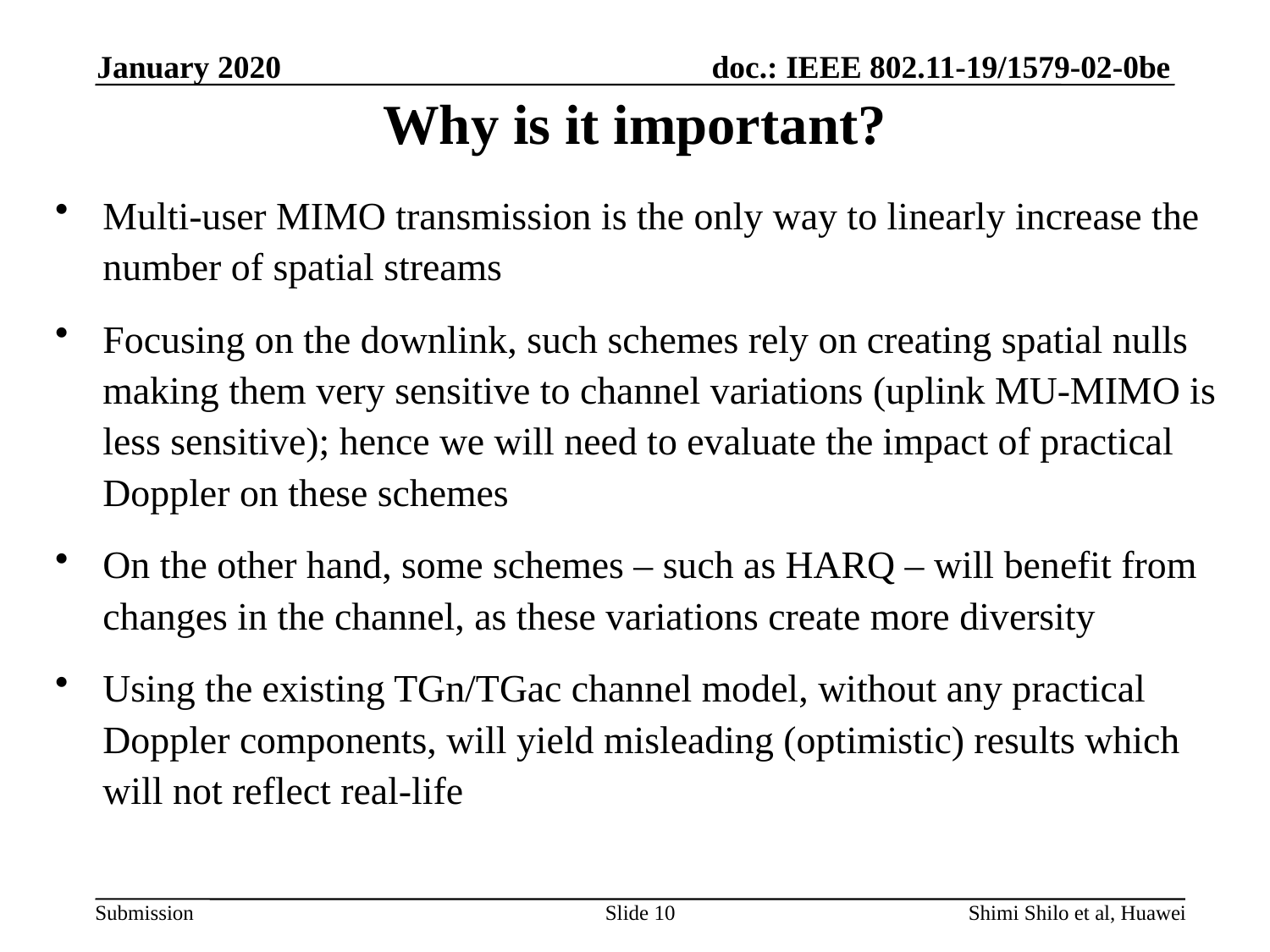

January 2020
# Why is it important?
Multi-user MIMO transmission is the only way to linearly increase the number of spatial streams
Focusing on the downlink, such schemes rely on creating spatial nulls making them very sensitive to channel variations (uplink MU-MIMO is less sensitive); hence we will need to evaluate the impact of practical Doppler on these schemes
On the other hand, some schemes – such as HARQ – will benefit from changes in the channel, as these variations create more diversity
Using the existing TGn/TGac channel model, without any practical Doppler components, will yield misleading (optimistic) results which will not reflect real-life
Slide 10
Shimi Shilo et al, Huawei